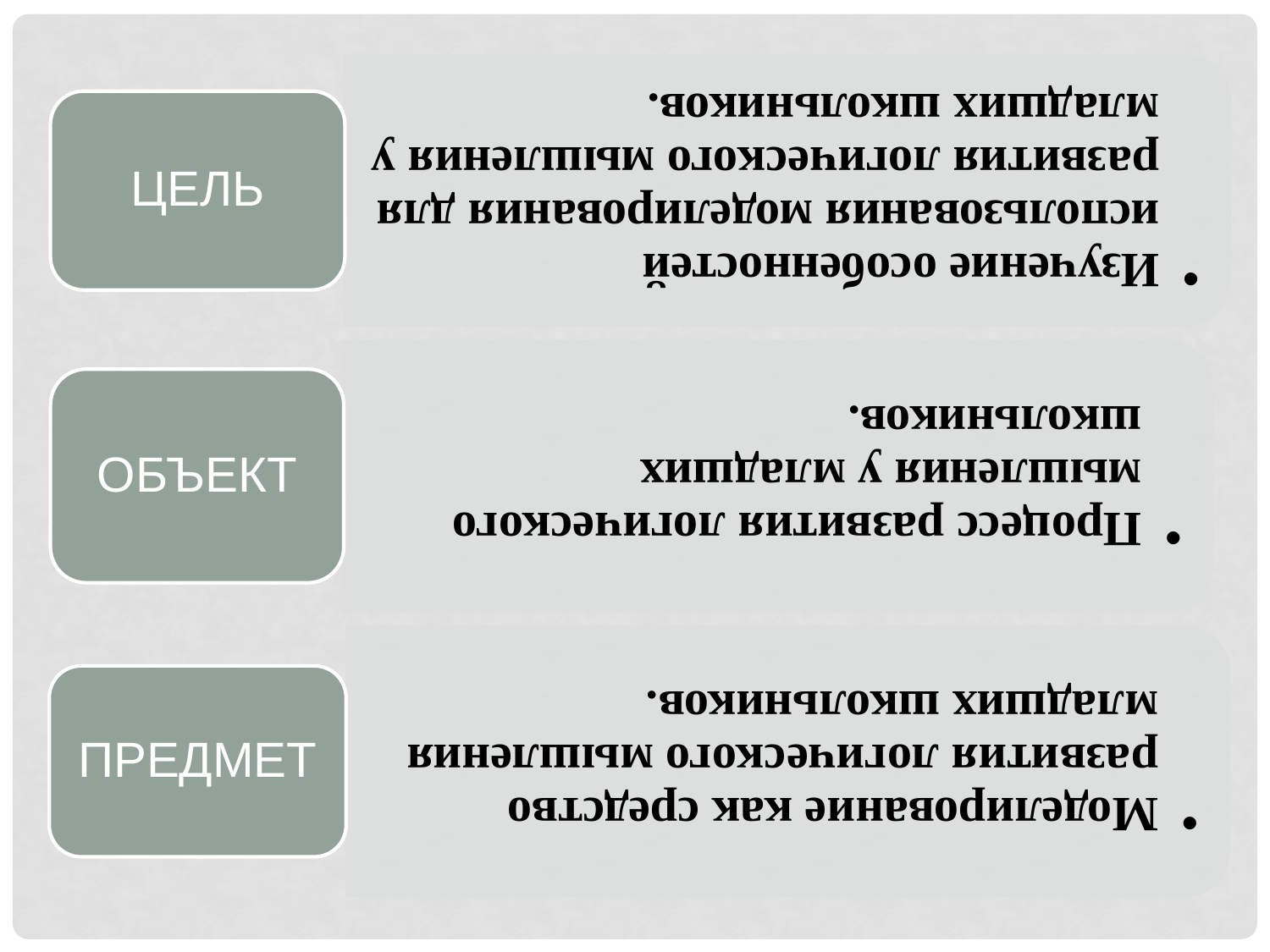

Изучение особенностей использования моделирования для развития логического мышления у младших школьников.
ЦЕЛЬ
Процесс развития логического мышления у младших школьников.
ОБЪЕКТ
Моделирование как средство развития логического мышления младших школьников.
ПРЕДМЕТ